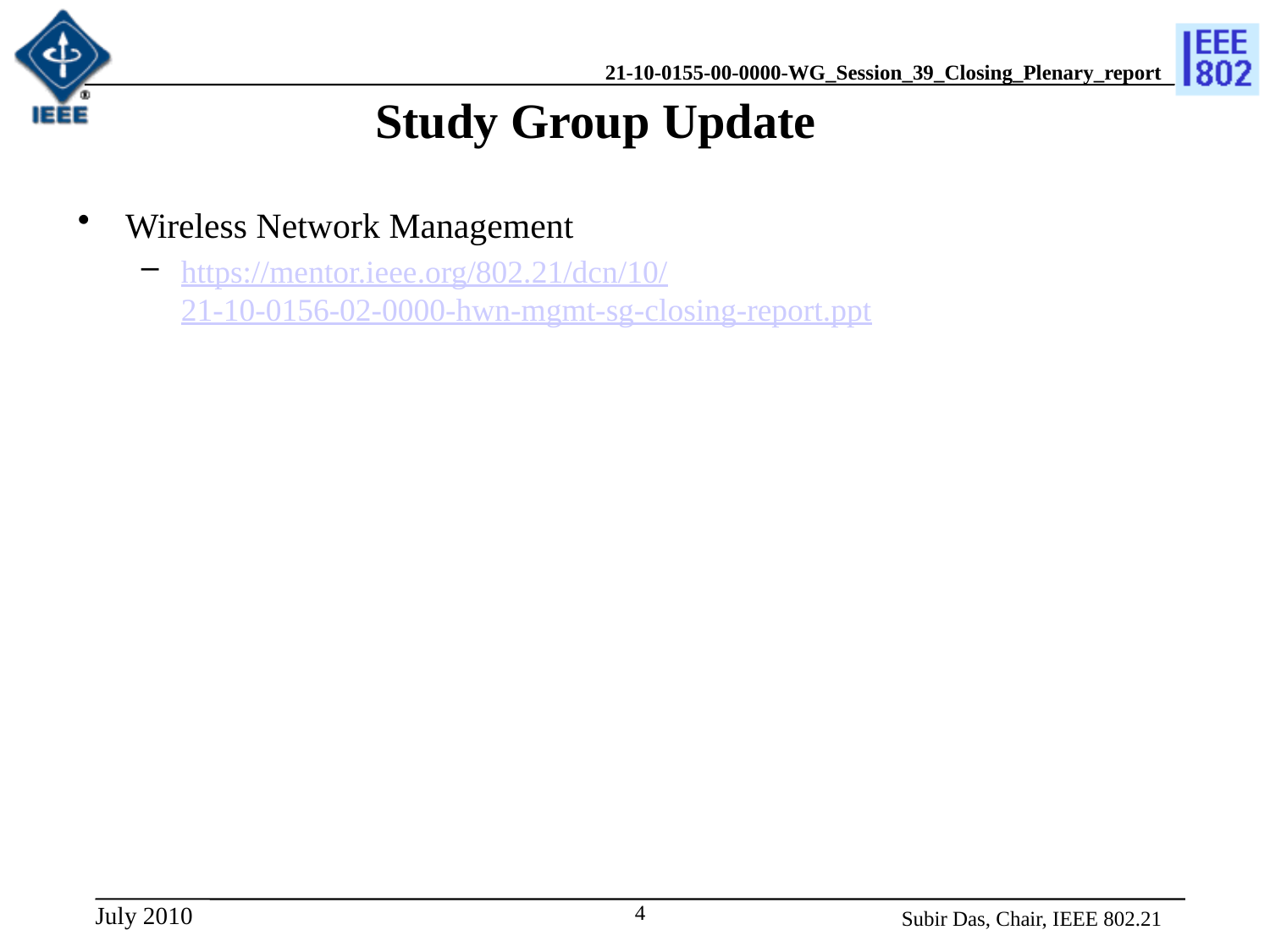

# Study Group Update
Wireless Network Management
https://mentor.ieee.org/802.21/dcn/10/21-10-0156-02-0000-hwn-mgmt-sg-closing-report.ppt

Subir Das, Chair, IEEE 802.21
4